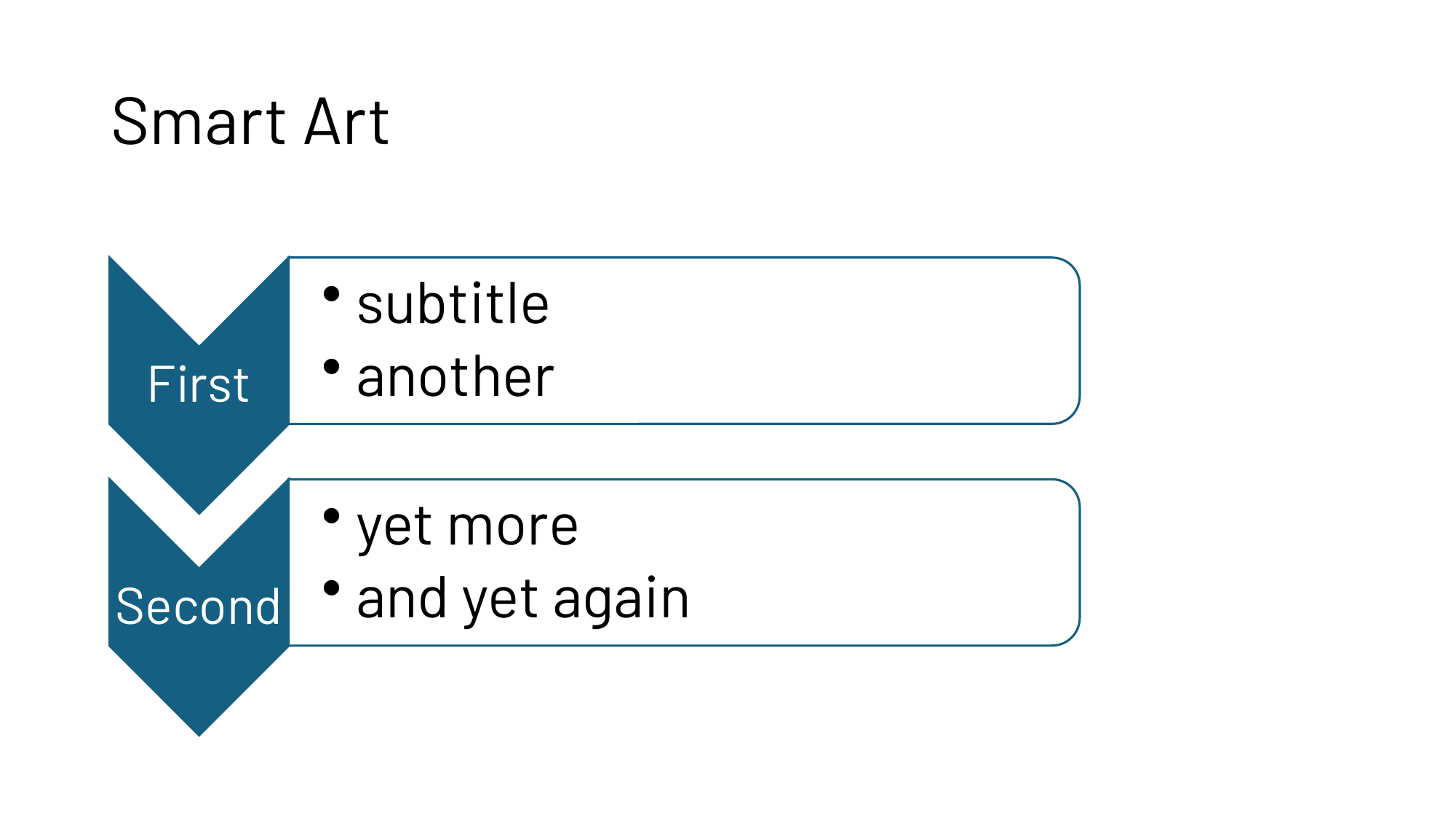

# Smart Art
First
subtitle
another
Second
yet more
and yet again